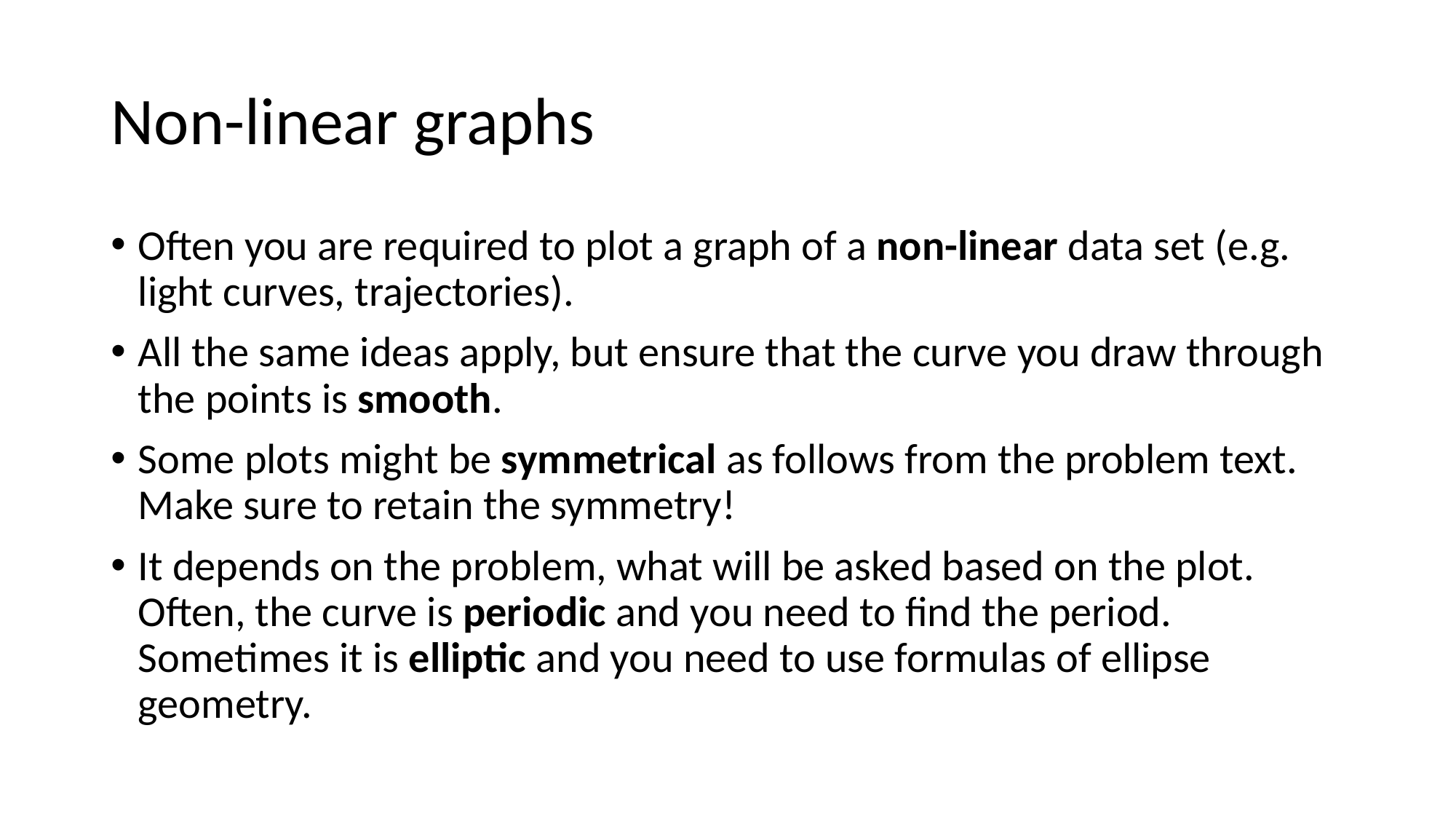

# Non-linear graphs
Often you are required to plot a graph of a non-linear data set (e.g. light curves, trajectories).
All the same ideas apply, but ensure that the curve you draw through the points is smooth.
Some plots might be symmetrical as follows from the problem text. Make sure to retain the symmetry!
It depends on the problem, what will be asked based on the plot. Often, the curve is periodic and you need to find the period. Sometimes it is elliptic and you need to use formulas of ellipse geometry.